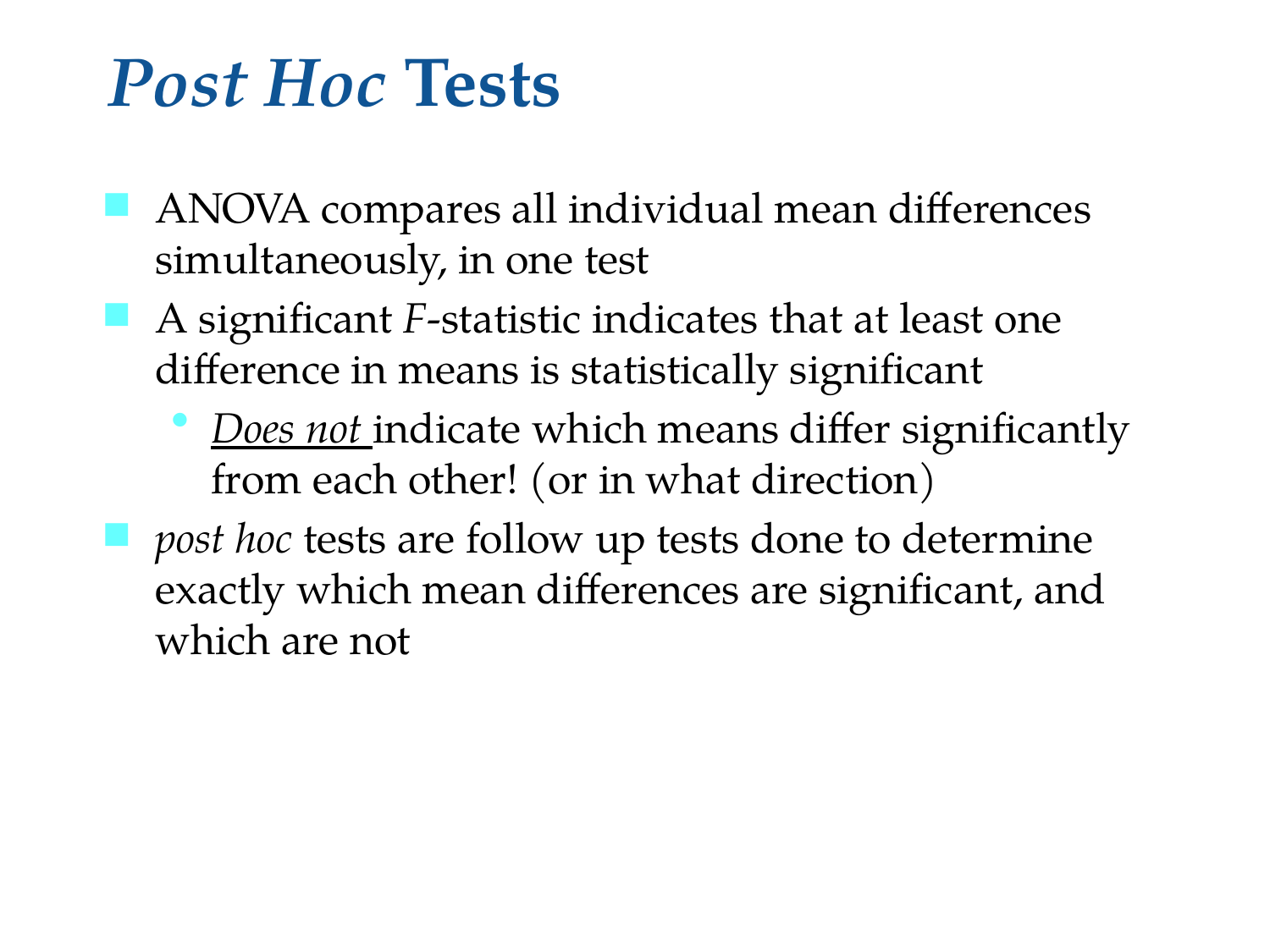

Post Hoc Tests
ANOVA compares all individual mean differences simultaneously, in one test
A significant F-statistic indicates that at least one difference in means is statistically significant
Does not indicate which means differ significantly from each other! (or in what direction)
post hoc tests are follow up tests done to determine exactly which mean differences are significant, and which are not